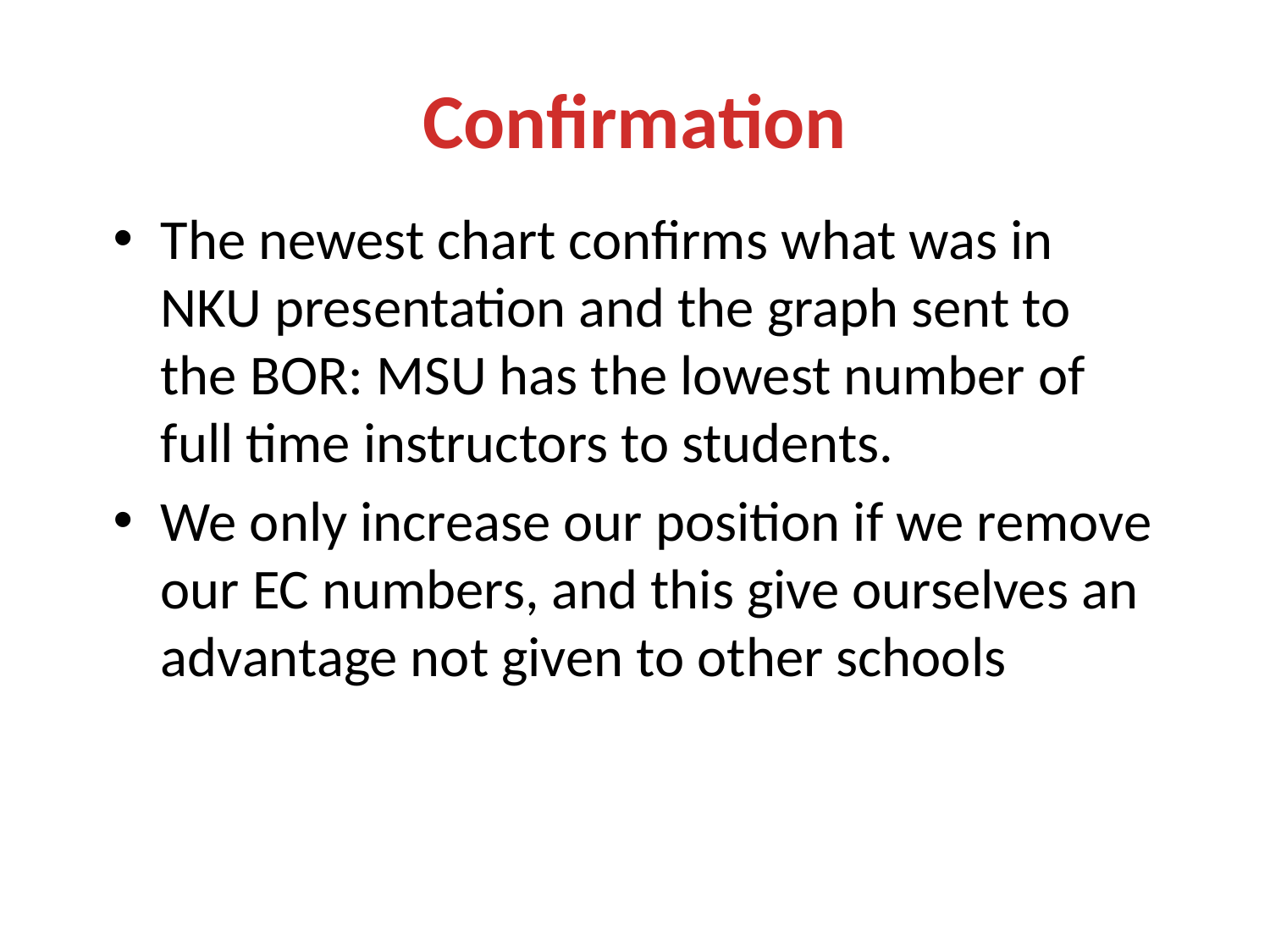

# Confirmation
The newest chart confirms what was in NKU presentation and the graph sent to the BOR: MSU has the lowest number of full time instructors to students.
We only increase our position if we remove our EC numbers, and this give ourselves an advantage not given to other schools